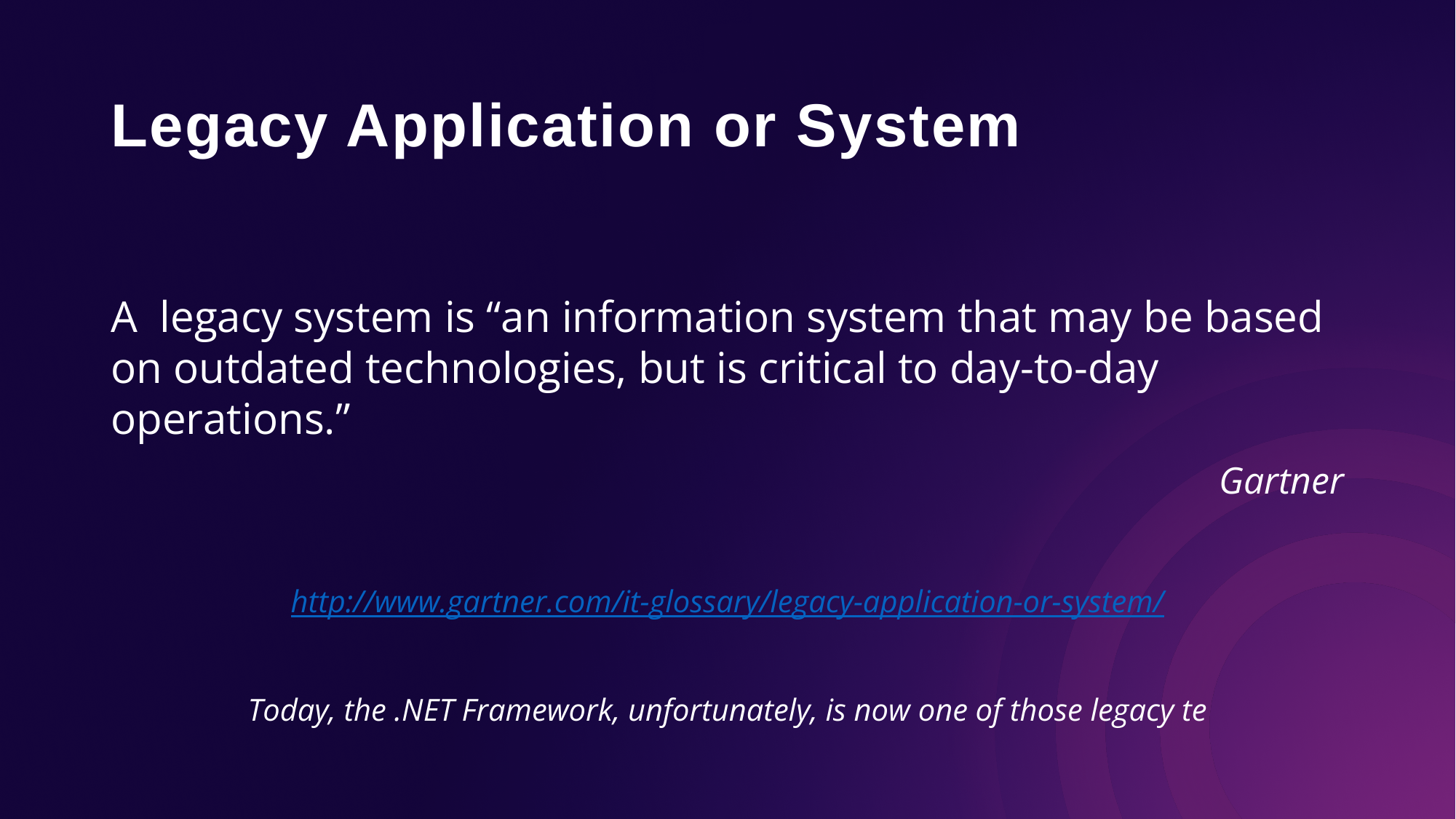

# Legacy Application or System

A  legacy system is “an information system that may be based on outdated technologies, but is critical to day-to-day operations.”
Gartner

http://www.gartner.com/it-glossary/legacy-application-or-system/

Today, the .NET Framework, unfortunately, is now one of those legacy te